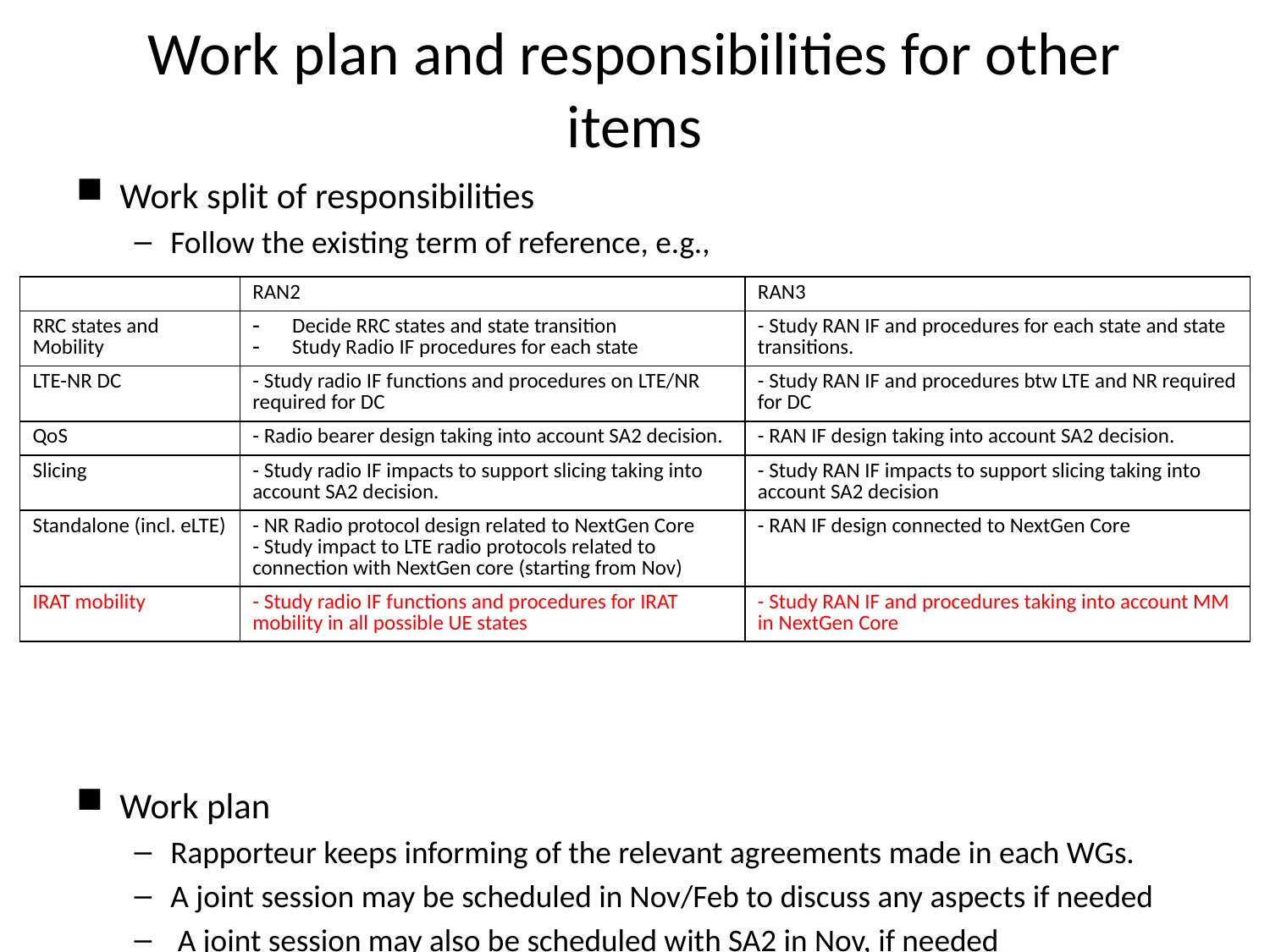

# Work plan and responsibilities for other items
Work split of responsibilities
Follow the existing term of reference, e.g.,

Work plan
Rapporteur keeps informing of the relevant agreements made in each WGs.
A joint session may be scheduled in Nov/Feb to discuss any aspects if needed
 A joint session may also be scheduled with SA2 in Nov, if needed
|  | RAN2 | RAN3 |
| --- | --- | --- |
| RRC states and Mobility | Decide RRC states and state transition Study Radio IF procedures for each state | - Study RAN IF and procedures for each state and state transitions. |
| LTE-NR DC | - Study radio IF functions and procedures on LTE/NR required for DC | - Study RAN IF and procedures btw LTE and NR required for DC |
| QoS | - Radio bearer design taking into account SA2 decision. | - RAN IF design taking into account SA2 decision. |
| Slicing | - Study radio IF impacts to support slicing taking into account SA2 decision. | - Study RAN IF impacts to support slicing taking into account SA2 decision |
| Standalone (incl. eLTE) | - NR Radio protocol design related to NextGen Core - Study impact to LTE radio protocols related to connection with NextGen core (starting from Nov) | - RAN IF design connected to NextGen Core |
| IRAT mobility | - Study radio IF functions and procedures for IRAT mobility in all possible UE states | - Study RAN IF and procedures taking into account MM in NextGen Core |